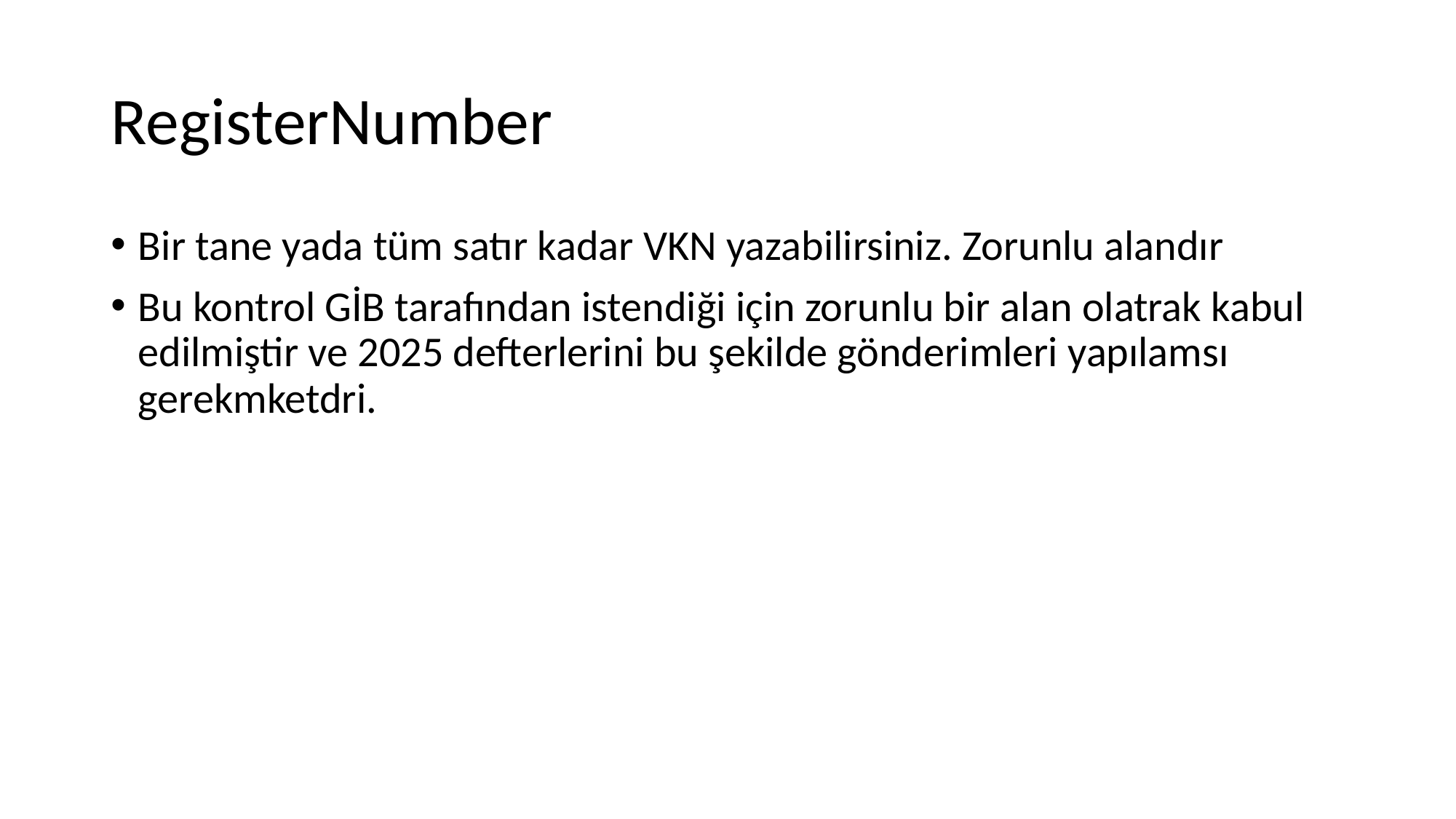

# RegisterNumber
Bir tane yada tüm satır kadar VKN yazabilirsiniz. Zorunlu alandır
Bu kontrol GİB tarafından istendiği için zorunlu bir alan olatrak kabul edilmiştir ve 2025 defterlerini bu şekilde gönderimleri yapılamsı gerekmketdri.